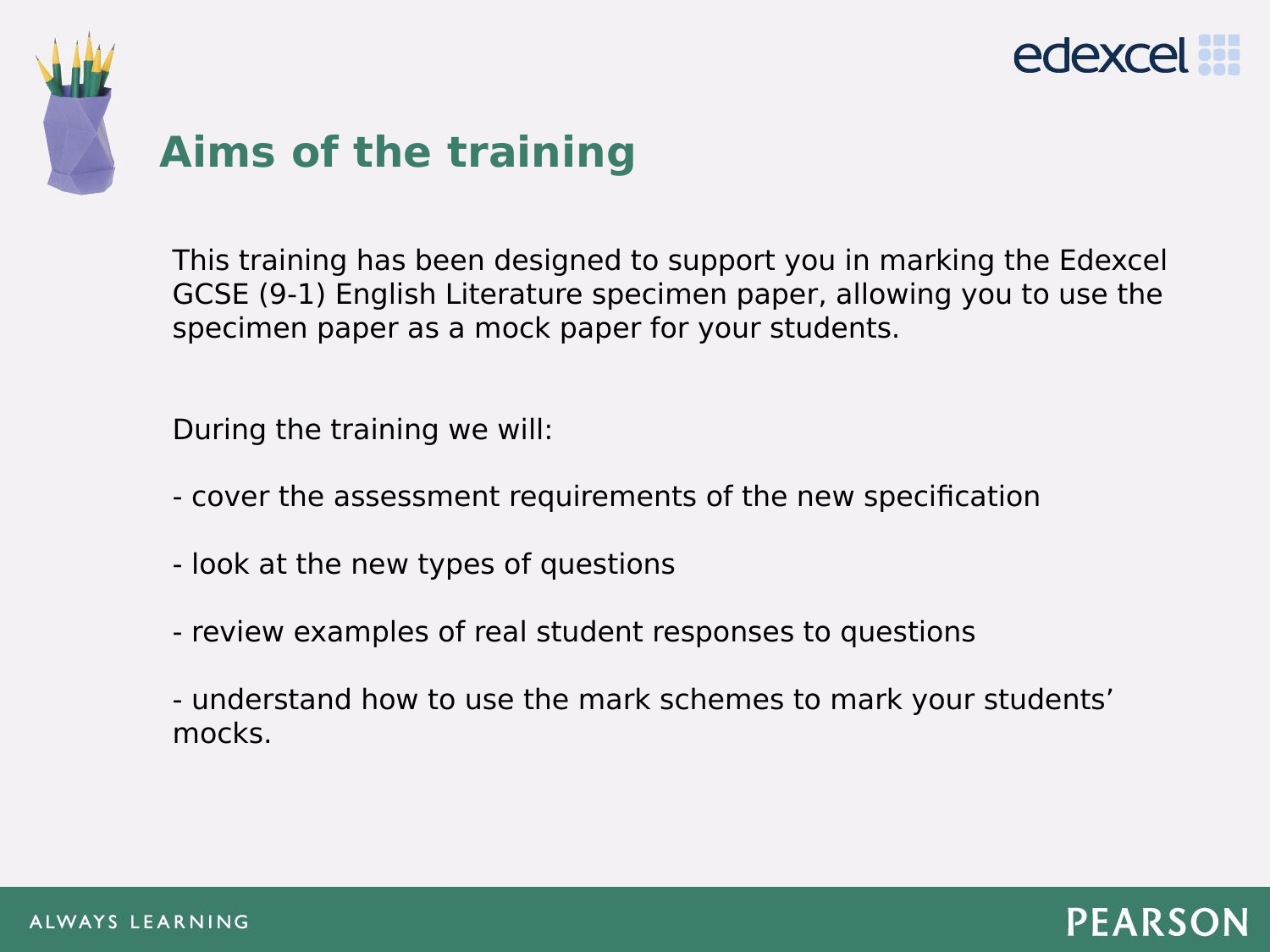

# Aims of the training
This training has been designed to support you in marking the Edexcel GCSE (9-1) English Literature specimen paper, allowing you to use the specimen paper as a mock paper for your students.

During the training we will:

- cover the assessment requirements of the new specification

- look at the new types of questions

- review examples of real student responses to questions

- understand how to use the mark schemes to mark your students’ mocks.